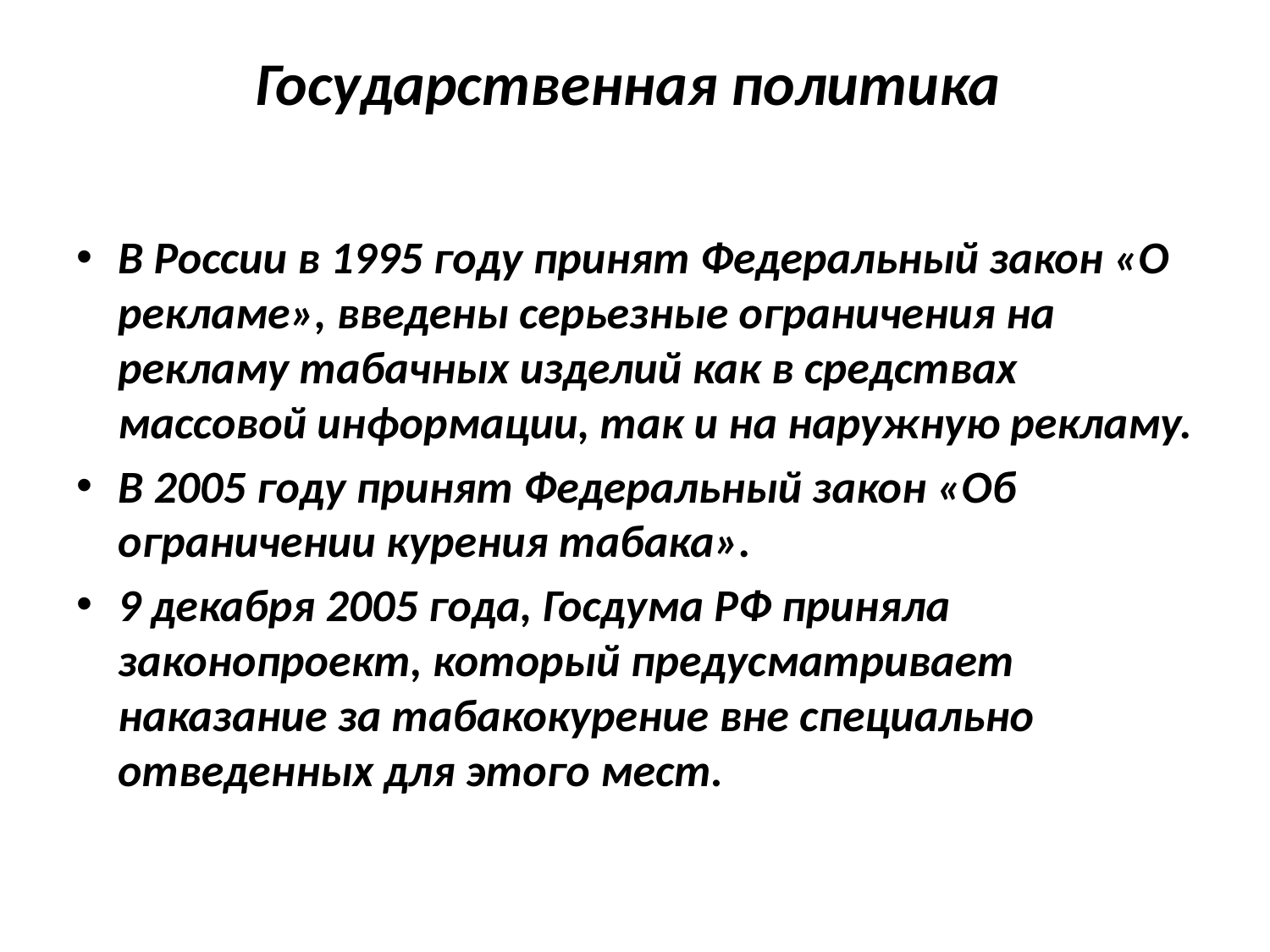

# Государственная политика
В России в 1995 году принят Федеральный закон «О рекламе», введены серьезные ограничения на рекламу табачных изделий как в средствах массовой информации, так и на наружную рекламу.
В 2005 году принят Федеральный закон «Об ограничении курения табака».
9 декабря 2005 года, Госдума РФ приняла законопроект, который предусматривает наказание за табакокурение вне специально отведенных для этого мест.